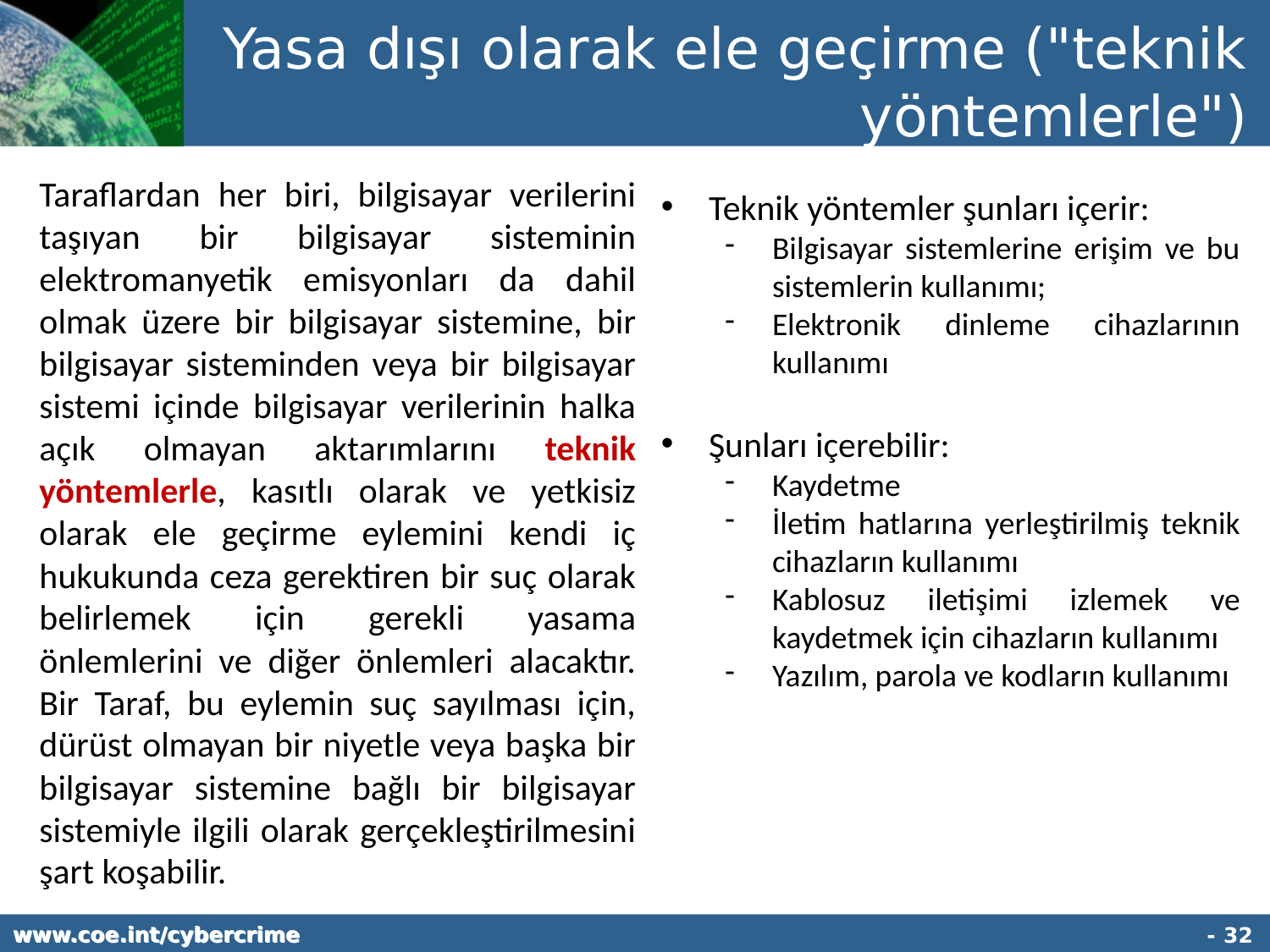

Yasa dışı olarak ele geçirme ("teknik yöntemlerle")
Taraflardan her biri, bilgisayar verilerini taşıyan bir bilgisayar sisteminin elektromanyetik emisyonları da dahil olmak üzere bir bilgisayar sistemine, bir bilgisayar sisteminden veya bir bilgisayar sistemi içinde bilgisayar verilerinin halka açık olmayan aktarımlarını teknik yöntemlerle, kasıtlı olarak ve yetkisiz olarak ele geçirme eylemini kendi iç hukukunda ceza gerektiren bir suç olarak belirlemek için gerekli yasama önlemlerini ve diğer önlemleri alacaktır. Bir Taraf, bu eylemin suç sayılması için, dürüst olmayan bir niyetle veya başka bir bilgisayar sistemine bağlı bir bilgisayar sistemiyle ilgili olarak gerçekleştirilmesini şart koşabilir.
Teknik yöntemler şunları içerir:
Bilgisayar sistemlerine erişim ve bu sistemlerin kullanımı;
Elektronik dinleme cihazlarının kullanımı

Şunları içerebilir:
Kaydetme
İletim hatlarına yerleştirilmiş teknik cihazların kullanımı
Kablosuz iletişimi izlemek ve kaydetmek için cihazların kullanımı
Yazılım, parola ve kodların kullanımı
www.coe.int/cybercrime
www.coe.int/cybercrime						                        - 32 -